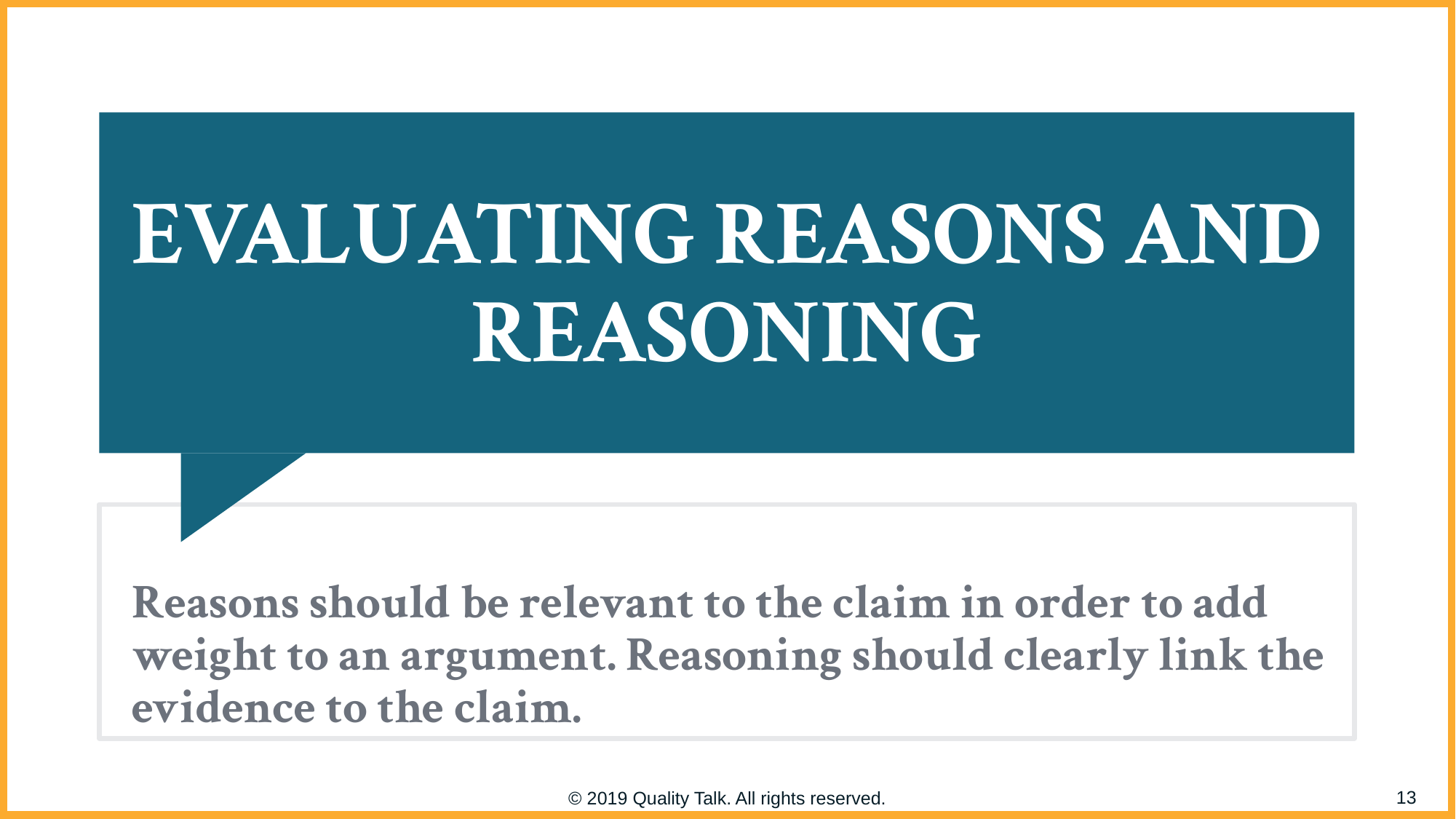

# EVALUATING REASONS AND REASONING

Reasons should be relevant to the claim in order to add weight to an argument. Reasoning should clearly link the evidence to the claim.
13
© 2019 Quality Talk. All rights reserved.